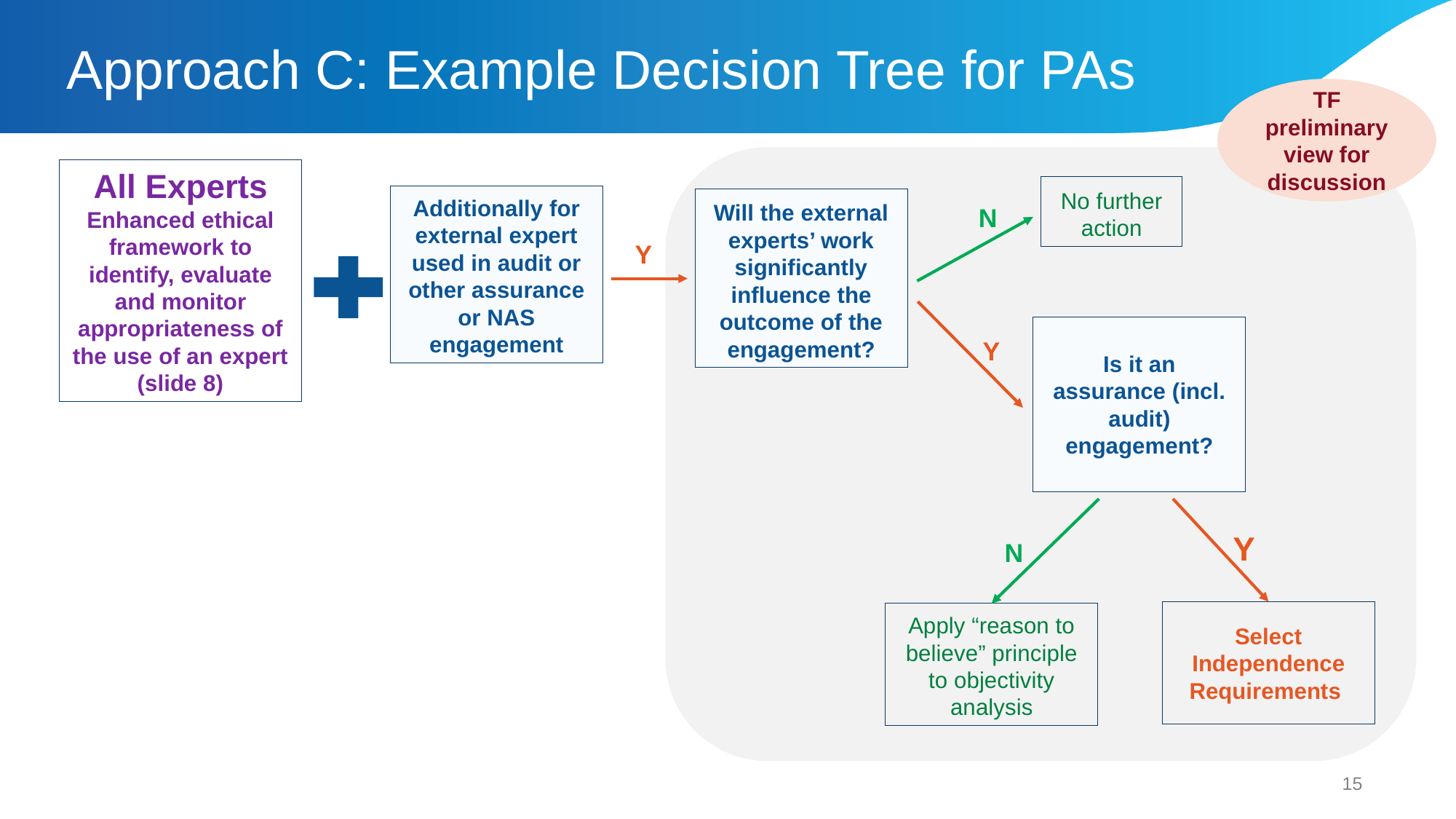

# Approach C: Example Decision Tree for PAs
TF preliminary view for discussion

All Experts
Enhanced ethical framework to identify, evaluate and monitor appropriateness of the use of an expert (slide 8)
No further action
Additionally for external expert used in audit or other assurance or NAS engagement
Will the external experts’ work significantly influence the outcome of the engagement?
N
Y

Is it an assurance (incl. audit) engagement?

Y
Y
N

Select Independence Requirements
Apply “reason to believe” principle to objectivity analysis
15